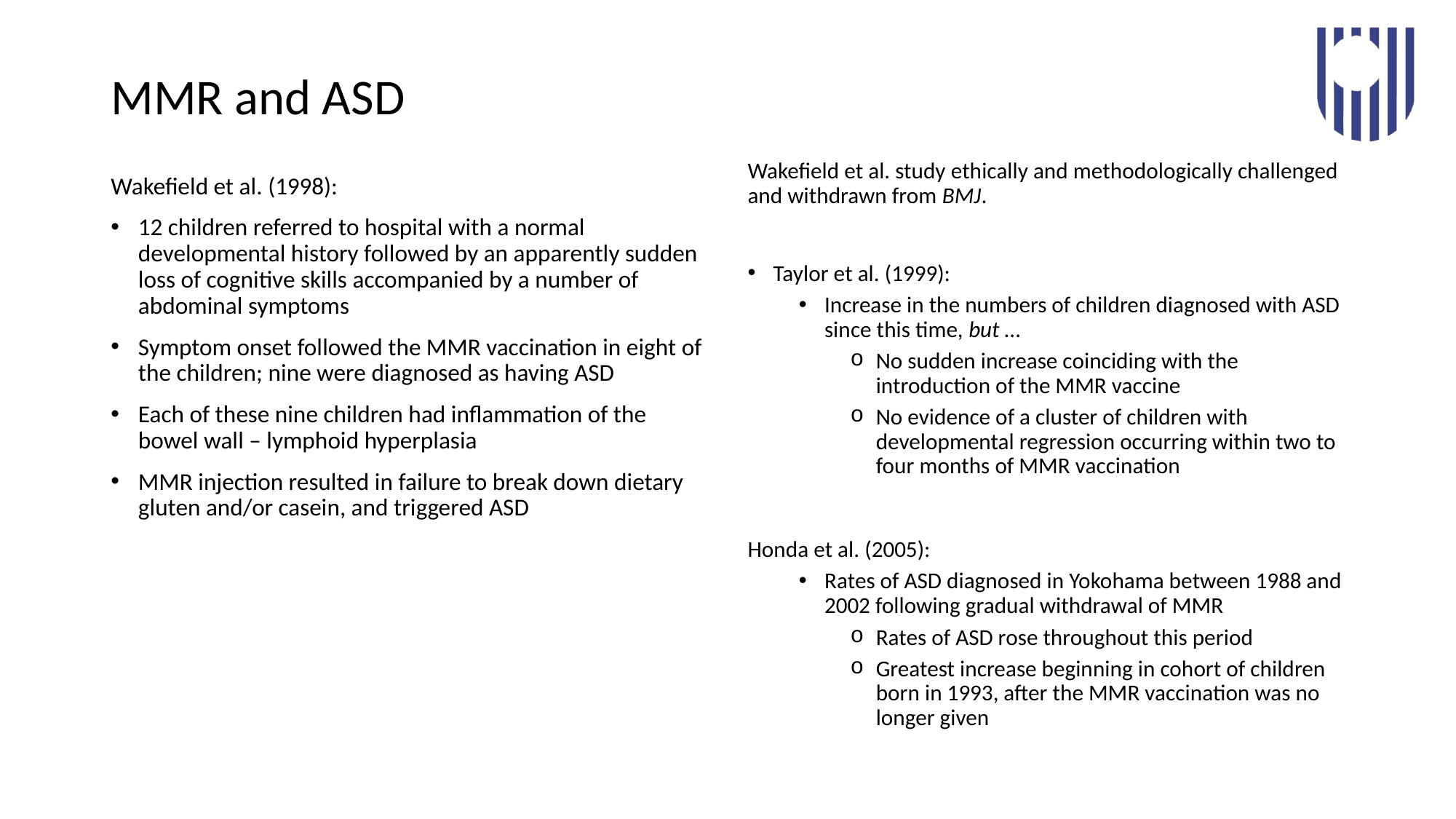

# MMR and ASD
Wakefield et al. study ethically and methodologically challenged and withdrawn from BMJ.

Taylor et al. (1999):
Increase in the numbers of children diagnosed with ASD since this time, but …
No sudden increase coinciding with the introduction of the MMR vaccine
No evidence of a cluster of children with developmental regression occurring within two to four months of MMR vaccination

Honda et al. (2005):
Rates of ASD diagnosed in Yokohama between 1988 and 2002 following gradual withdrawal of MMR
Rates of ASD rose throughout this period
Greatest increase beginning in cohort of children born in 1993, after the MMR vaccination was no longer given
Wakefield et al. (1998):
12 children referred to hospital with a normal developmental history followed by an apparently sudden loss of cognitive skills accompanied by a number of abdominal symptoms
Symptom onset followed the MMR vaccination in eight of the children; nine were diagnosed as having ASD
Each of these nine children had inflammation of the bowel wall – lymphoid hyperplasia
MMR injection resulted in failure to break down dietary gluten and/or casein, and triggered ASD